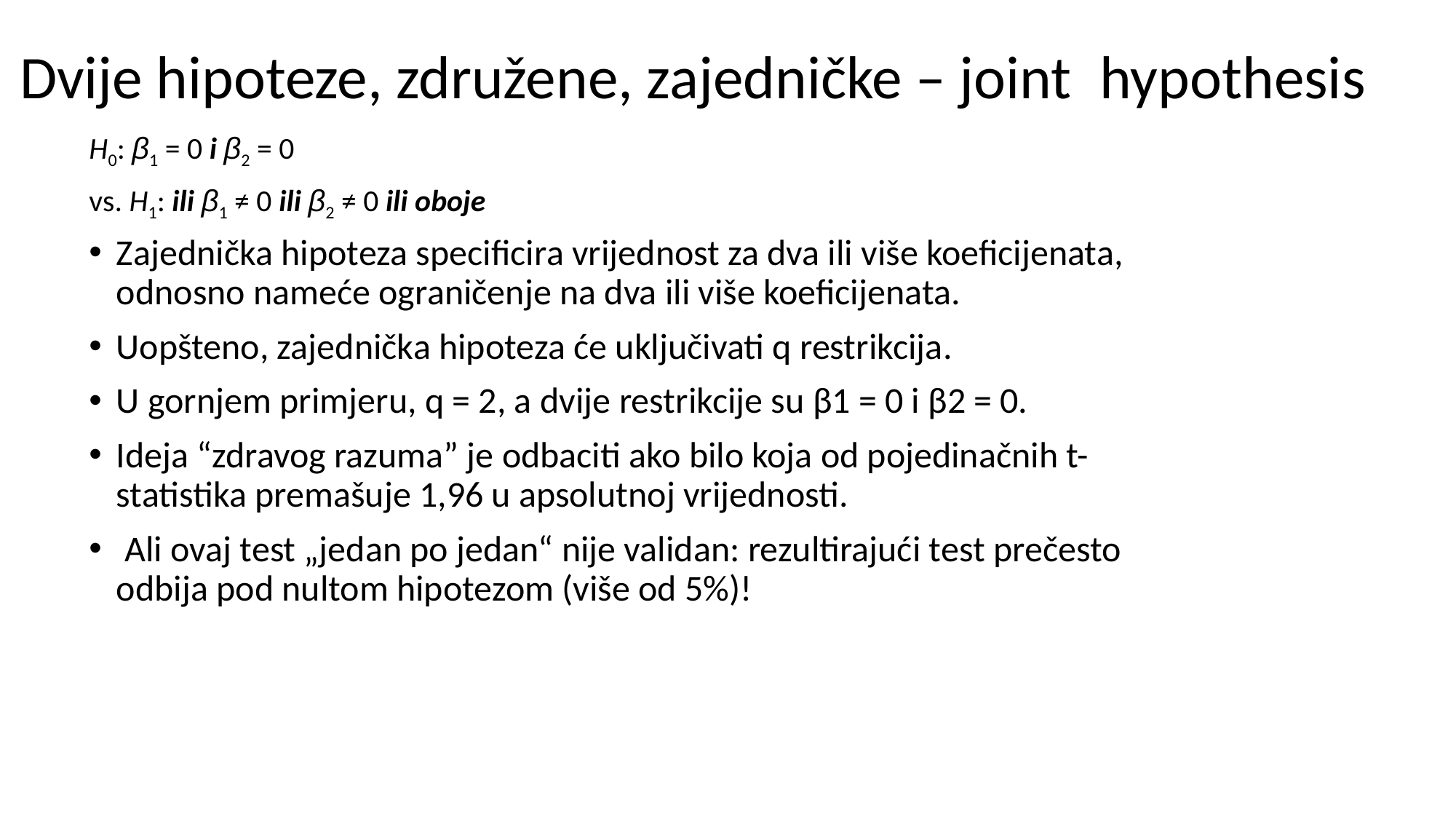

# Dvije hipoteze, združene, zajedničke – joint  hypothesis
H0: β1 = 0 i β2 = 0
vs. H1: ili β1 ≠ 0 ili β2 ≠ 0 ili oboje
Zajednička hipoteza specificira vrijednost za dva ili više koeficijenata, odnosno nameće ograničenje na dva ili više koeficijenata.
Uopšteno, zajednička hipoteza će uključivati q restrikcija.
U gornjem primjeru, q = 2, a dvije restrikcije su β1 = 0 i β2 = 0.
Ideja “zdravog razuma” je odbaciti ako bilo koja od pojedinačnih t-statistika premašuje 1,96 u apsolutnoj vrijednosti.
 Ali ovaj test „jedan po jedan“ nije validan: rezultirajući test prečesto odbija pod nultom hipotezom (više od 5%)!